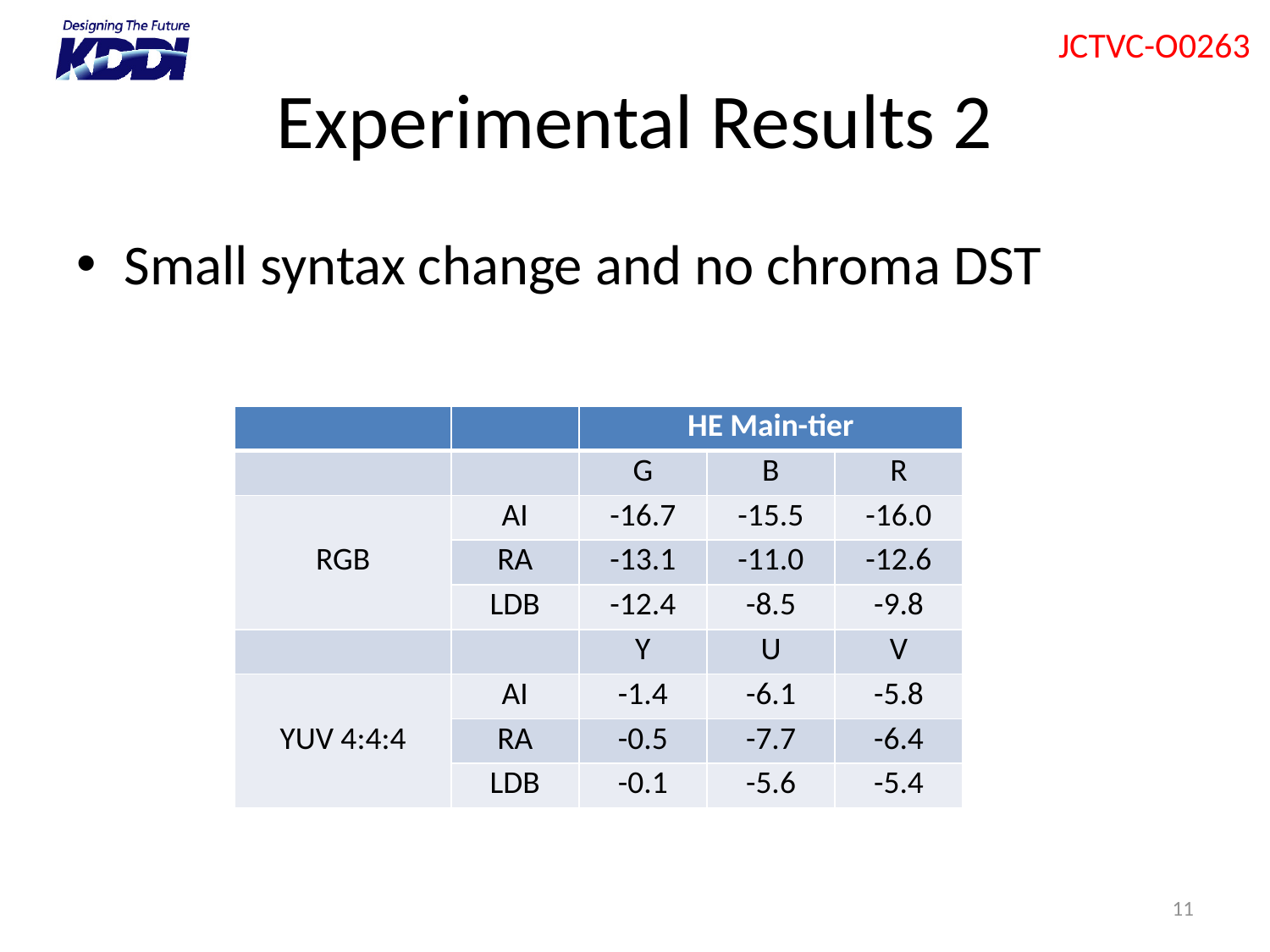

# Experimental Results 2
Small syntax change and no chroma DST
|  |  | HE Main-tier |  |  |
| --- | --- | --- | --- | --- |
|  |  | G | B | R |
| RGB | AI | -16.7 | -15.5 | -16.0 |
|  | RA | -13.1 | -11.0 | -12.6 |
|  | LDB | -12.4 | -8.5 | -9.8 |
|  |  | Y | U | V |
| YUV 4:4:4 | AI | -1.4 | -6.1 | -5.8 |
|  | RA | -0.5 | -7.7 | -6.4 |
|  | LDB | -0.1 | -5.6 | -5.4 |
11